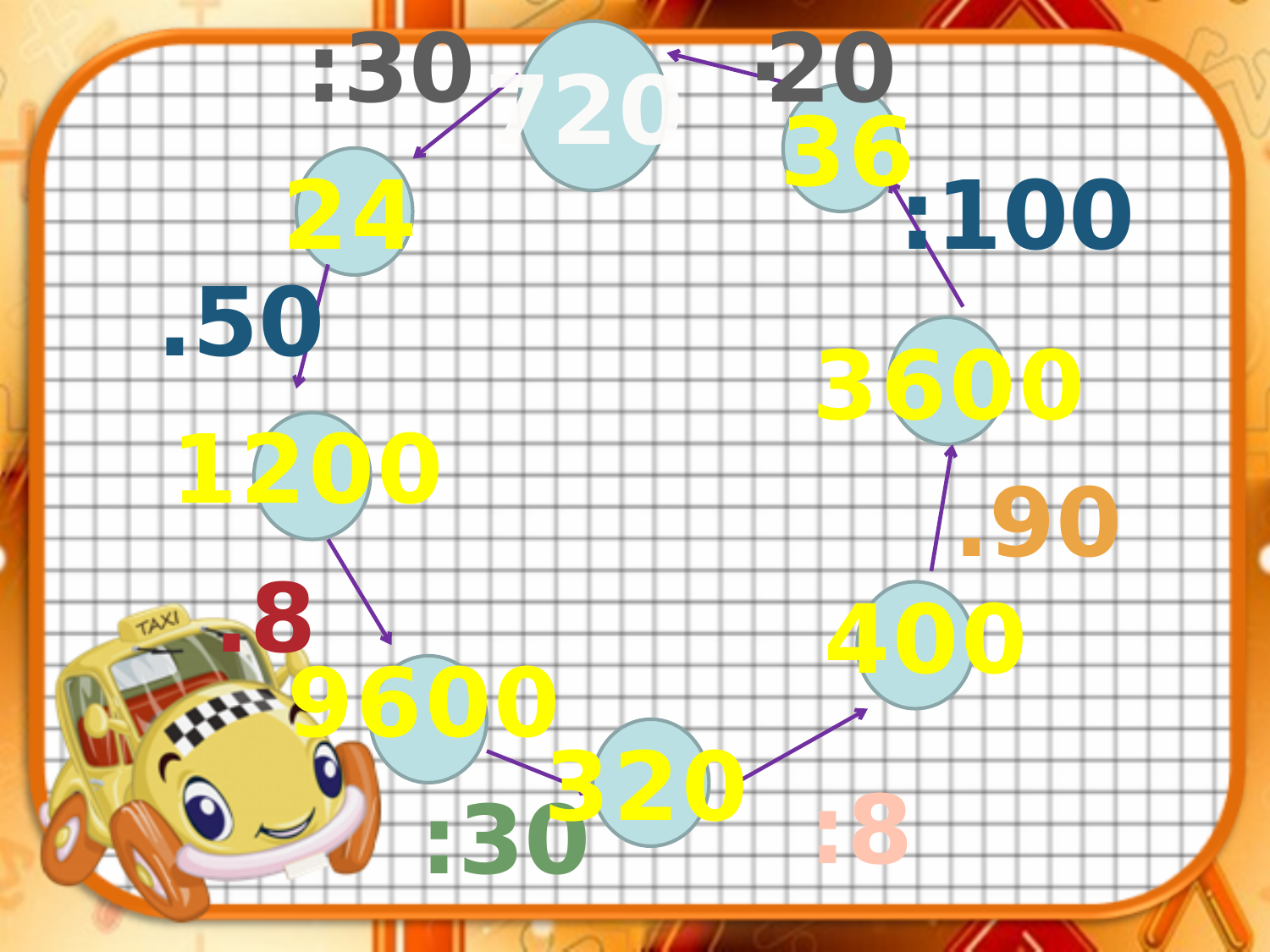

:30
20
.

720
36

24
:100
.50
3600

1200

.90
.8
400

9600

320
:8
:30